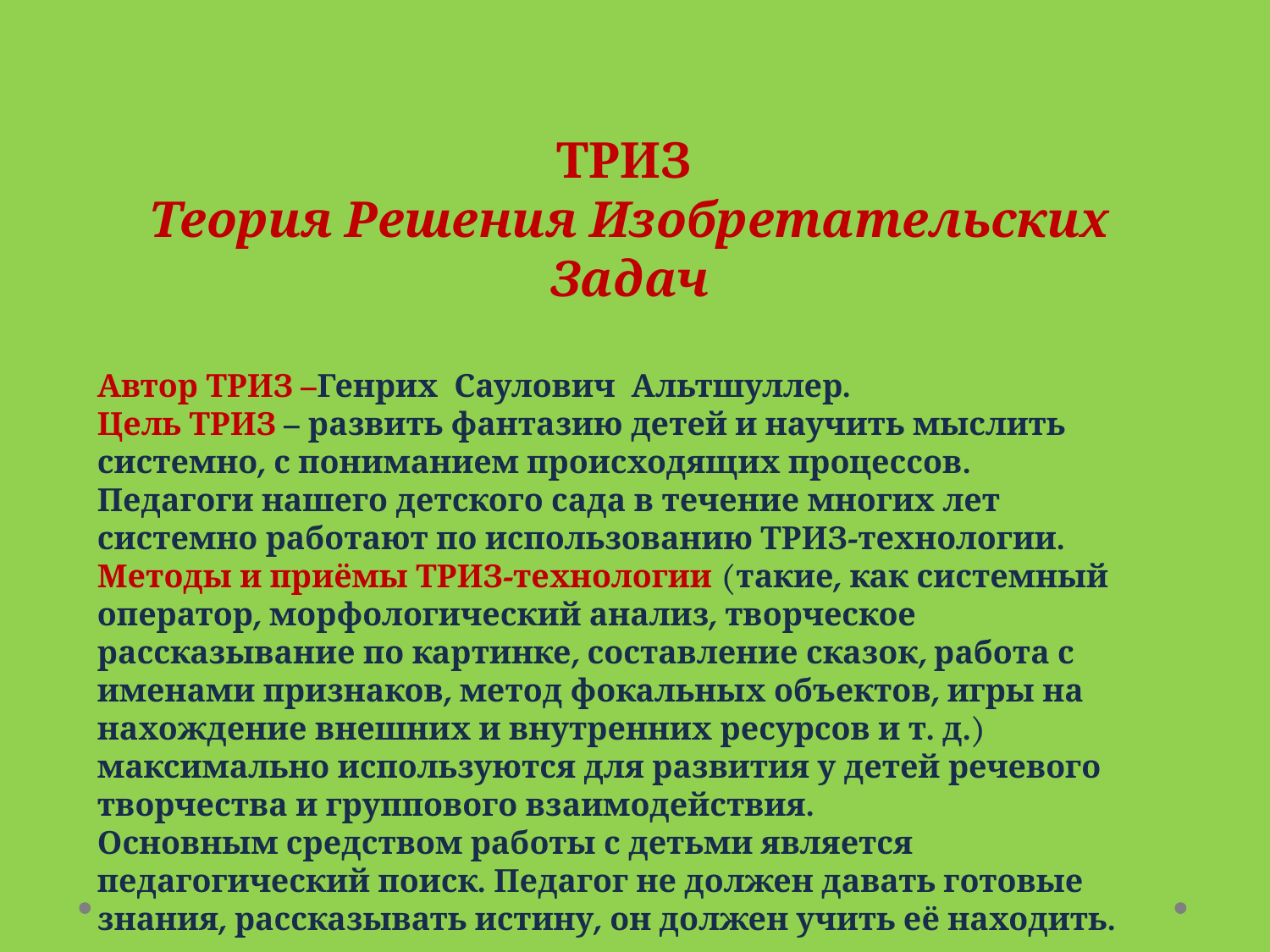

ТРИЗ
Теория Решения Изобретательских Задач

Автор ТРИЗ –Генрих  Саулович  Альтшуллер.
Цель ТРИЗ – развить фантазию детей и научить мыслить системно, с пониманием происходящих процессов.
Педагоги нашего детского сада в течение многих лет системно работают по использованию ТРИЗ-технологии.
Методы и приёмы ТРИЗ-технологии (такие, как системный оператор, морфологический анализ, творческое рассказывание по картинке, составление сказок, работа с именами признаков, метод фокальных объектов, игры на нахождение внешних и внутренних ресурсов и т. д.) максимально используются для развития у детей речевого творчества и группового взаимодействия.
Основным средством работы с детьми является педагогический поиск. Педагог не должен давать готовые знания, рассказывать истину, он должен учить её находить.